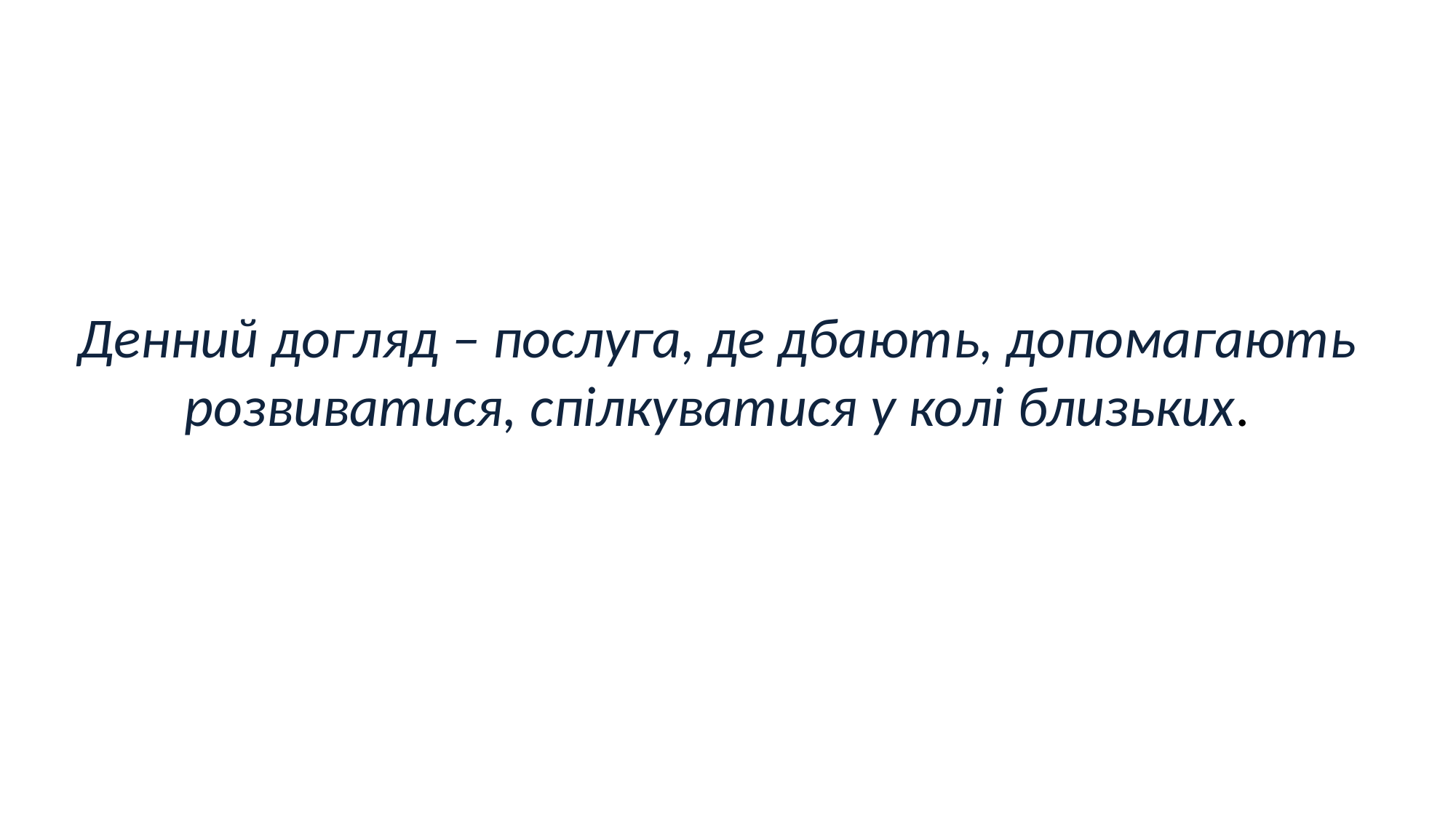

# Денний догляд – послуга, де дбають, допомагають розвиватися, спілкуватися у колі близьких.